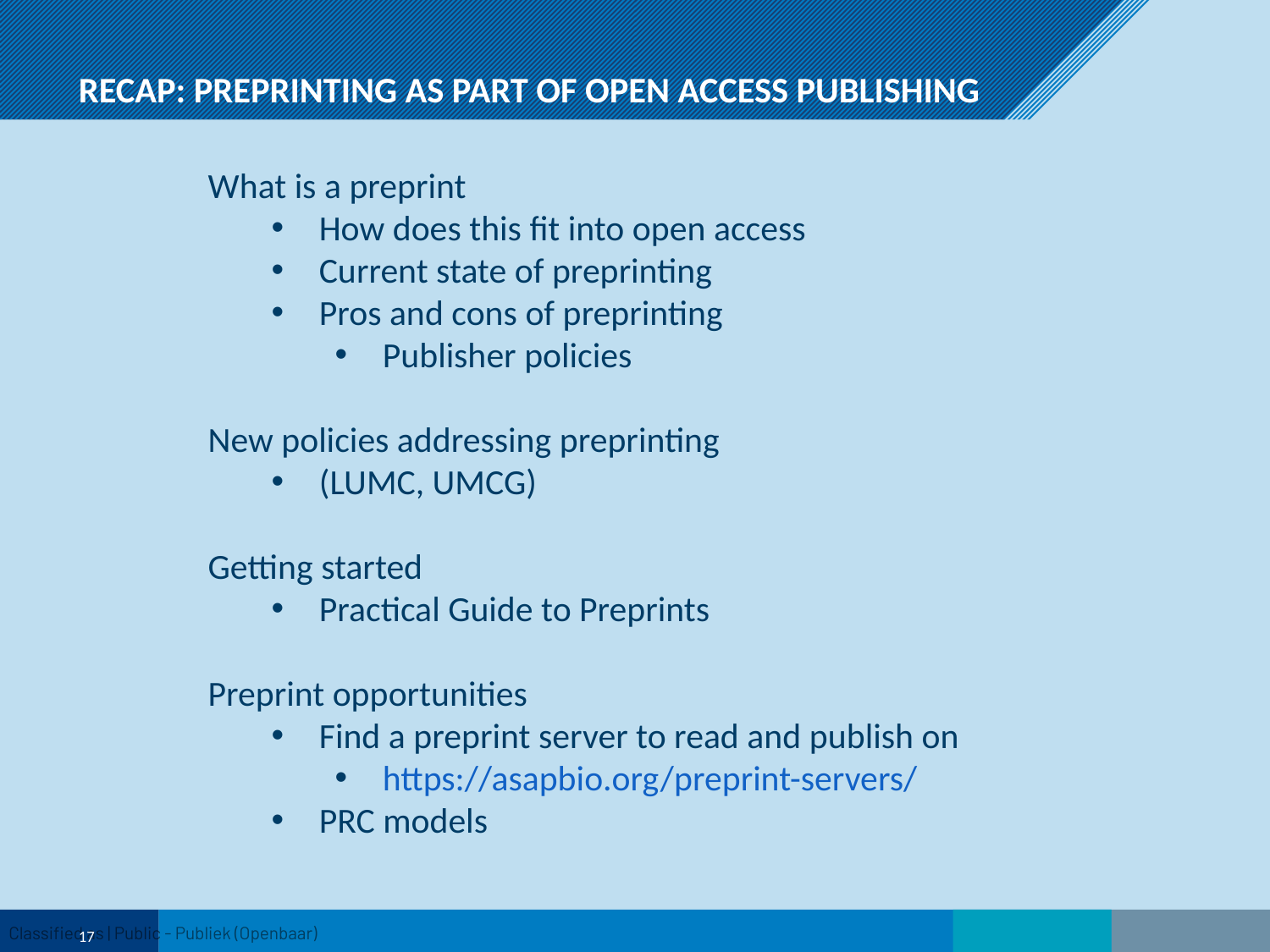

# Recap: Preprinting as part of Open Access Publishing
What is a preprint
How does this fit into open access
Current state of preprinting
Pros and cons of preprinting
Publisher policies

New policies addressing preprinting
(LUMC, UMCG)

Getting started
Practical Guide to Preprints

Preprint opportunities
Find a preprint server to read and publish on
https://asapbio.org/preprint-servers/
PRC models

17